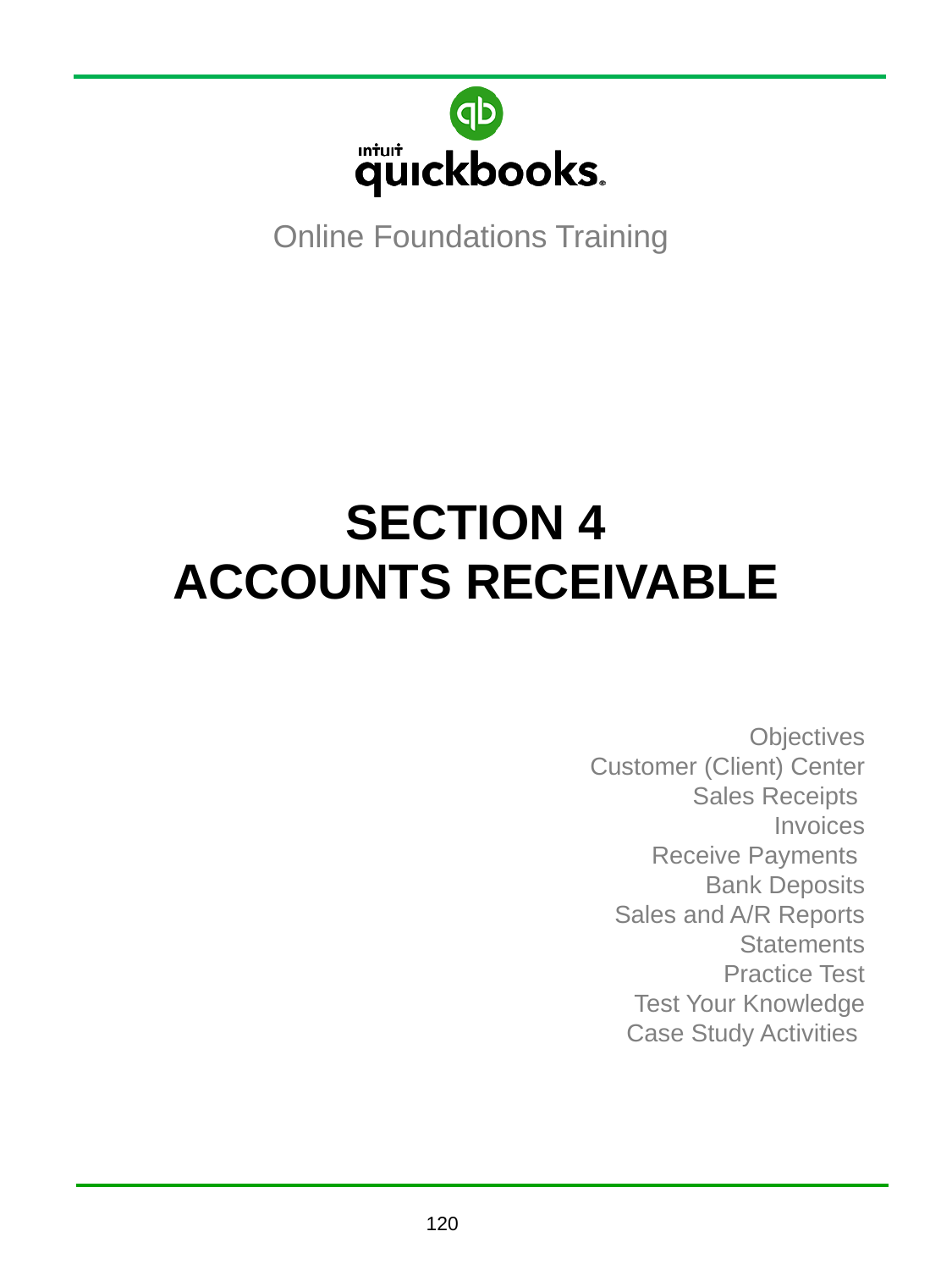

Online Foundations Training
# Section 4 Accounts Receivable
Objectives
Customer (Client) Center
Sales Receipts
Invoices
Receive Payments
Bank Deposits
Sales and A/R Reports
Statements
Practice Test
Test Your Knowledge
 Case Study Activities